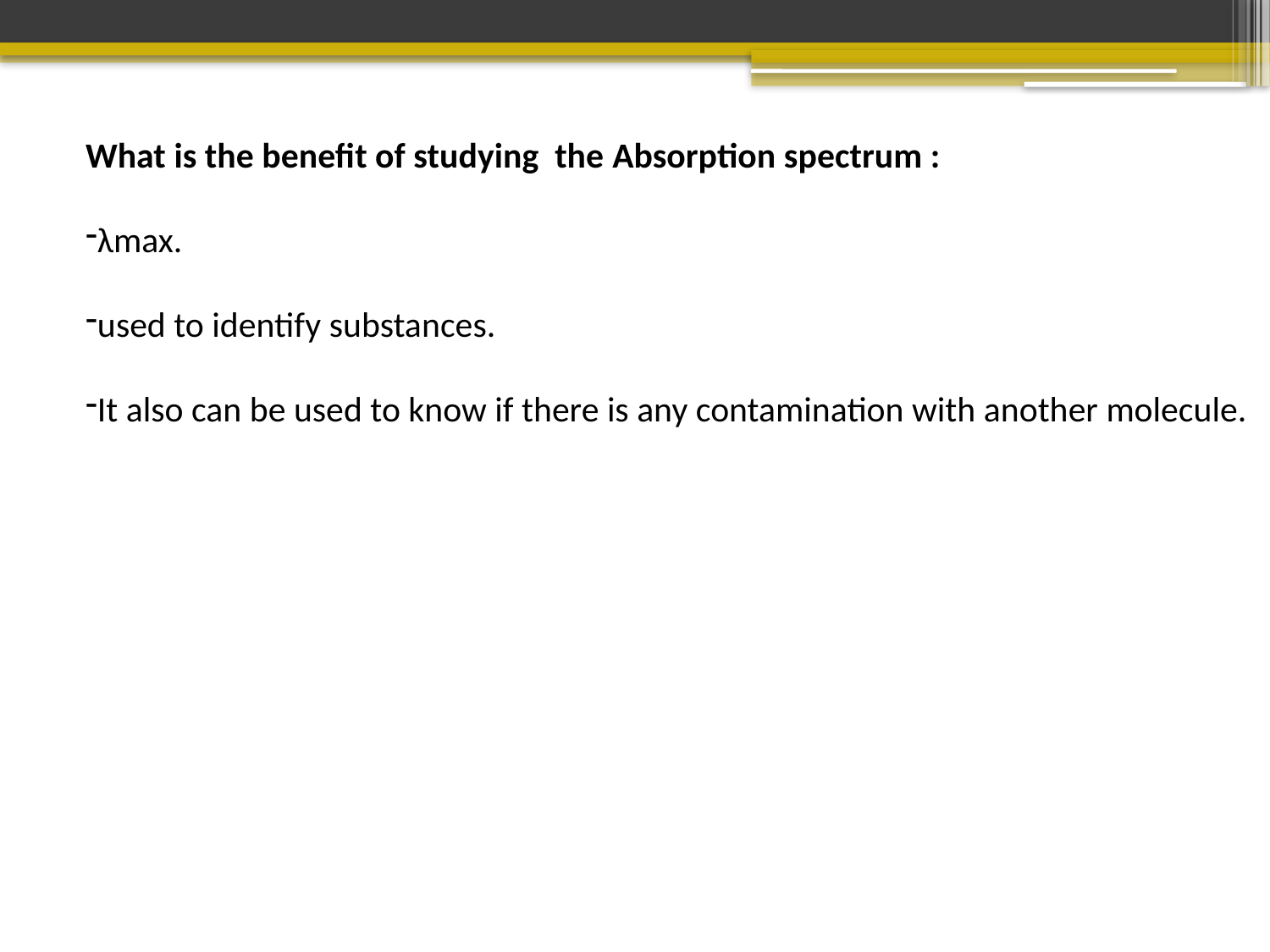

What is the benefit of studying  the Absorption spectrum :

λmax.

used to identify substances.

It also can be used to know if there is any contamination with another molecule.